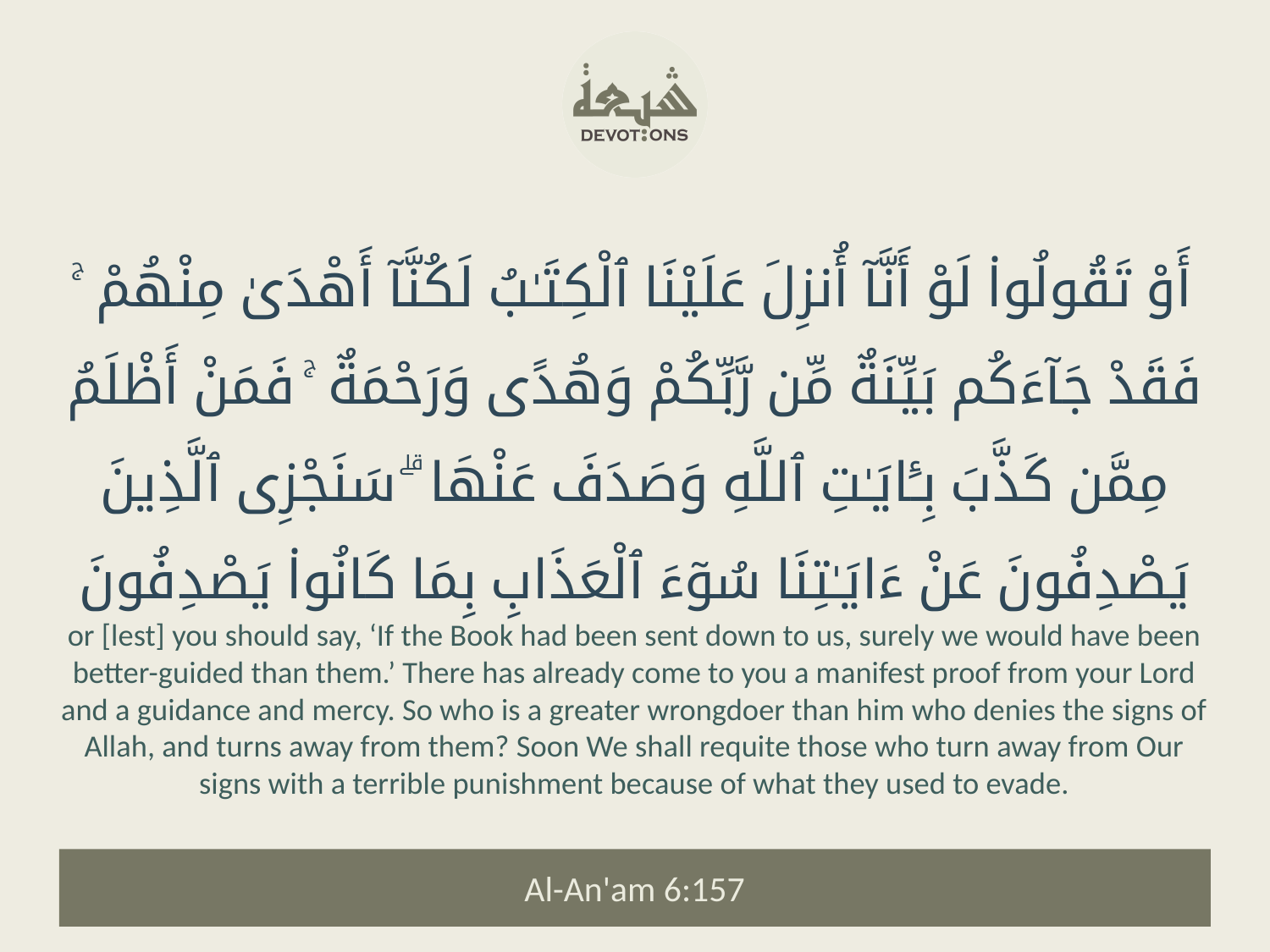

أَوْ تَقُولُوا۟ لَوْ أَنَّآ أُنزِلَ عَلَيْنَا ٱلْكِتَـٰبُ لَكُنَّآ أَهْدَىٰ مِنْهُمْ ۚ فَقَدْ جَآءَكُم بَيِّنَةٌ مِّن رَّبِّكُمْ وَهُدًى وَرَحْمَةٌ ۚ فَمَنْ أَظْلَمُ مِمَّن كَذَّبَ بِـَٔايَـٰتِ ٱللَّهِ وَصَدَفَ عَنْهَا ۗ سَنَجْزِى ٱلَّذِينَ يَصْدِفُونَ عَنْ ءَايَـٰتِنَا سُوٓءَ ٱلْعَذَابِ بِمَا كَانُوا۟ يَصْدِفُونَ
or [lest] you should say, ‘If the Book had been sent down to us, surely we would have been better-guided than them.’ There has already come to you a manifest proof from your Lord and a guidance and mercy. So who is a greater wrongdoer than him who denies the signs of Allah, and turns away from them? Soon We shall requite those who turn away from Our signs with a terrible punishment because of what they used to evade.
Al-An'am 6:157